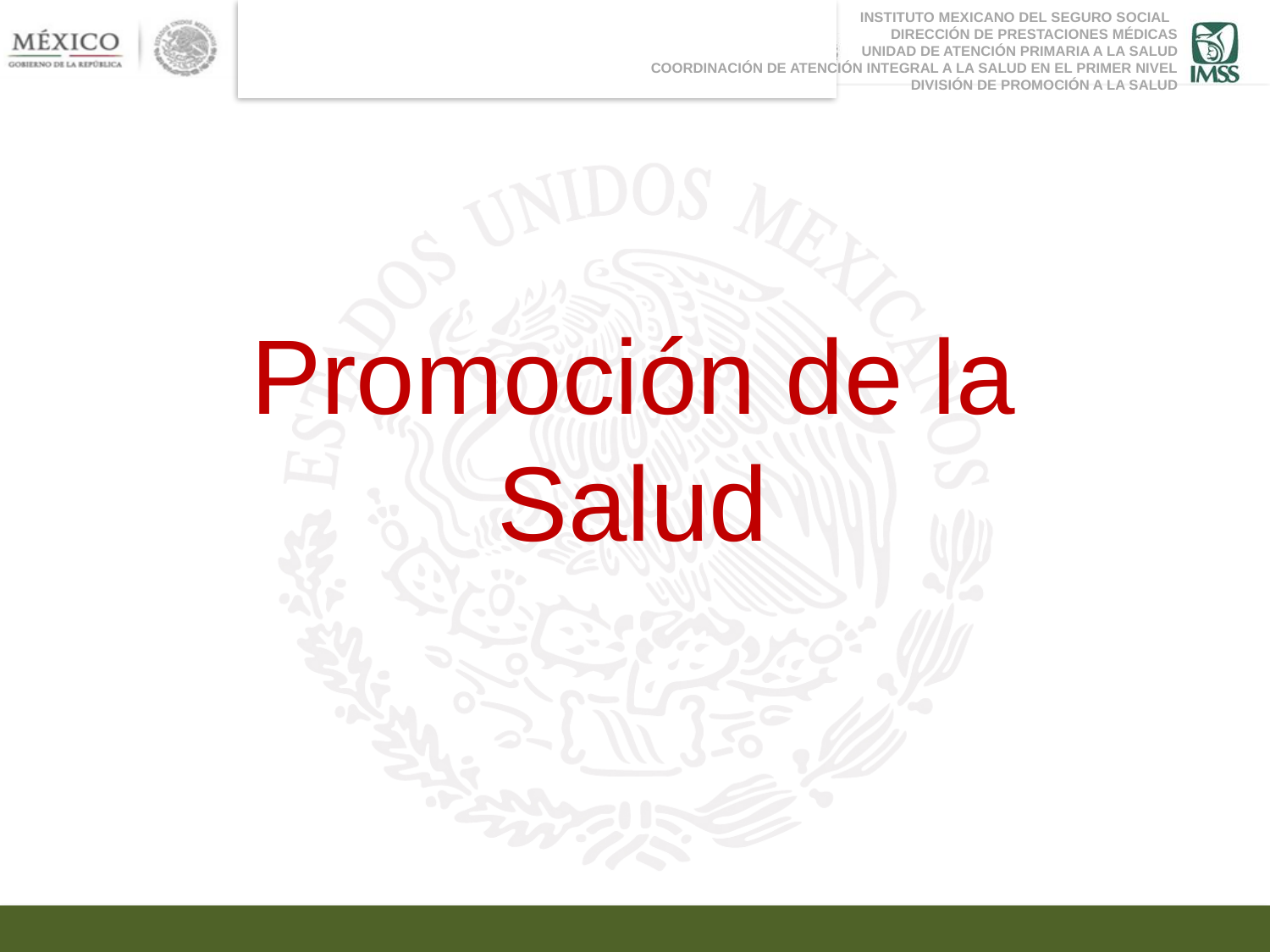

INSTITUTO MEXICANO DEL SEGURO SOCIAL
DIRECCIÓN DE PRESTACIONES MÉDICAS
UNIDAD DE ATENCIÓN PRIMARIA A LA SALUD
COORDINACIÓN DE ATENCIÓN INTEGRAL A LA SALUD EN EL PRIMER NIVEL
DIVISIÓN DE PROMOCIÓN A LA SALUD
Promoción de la Salud